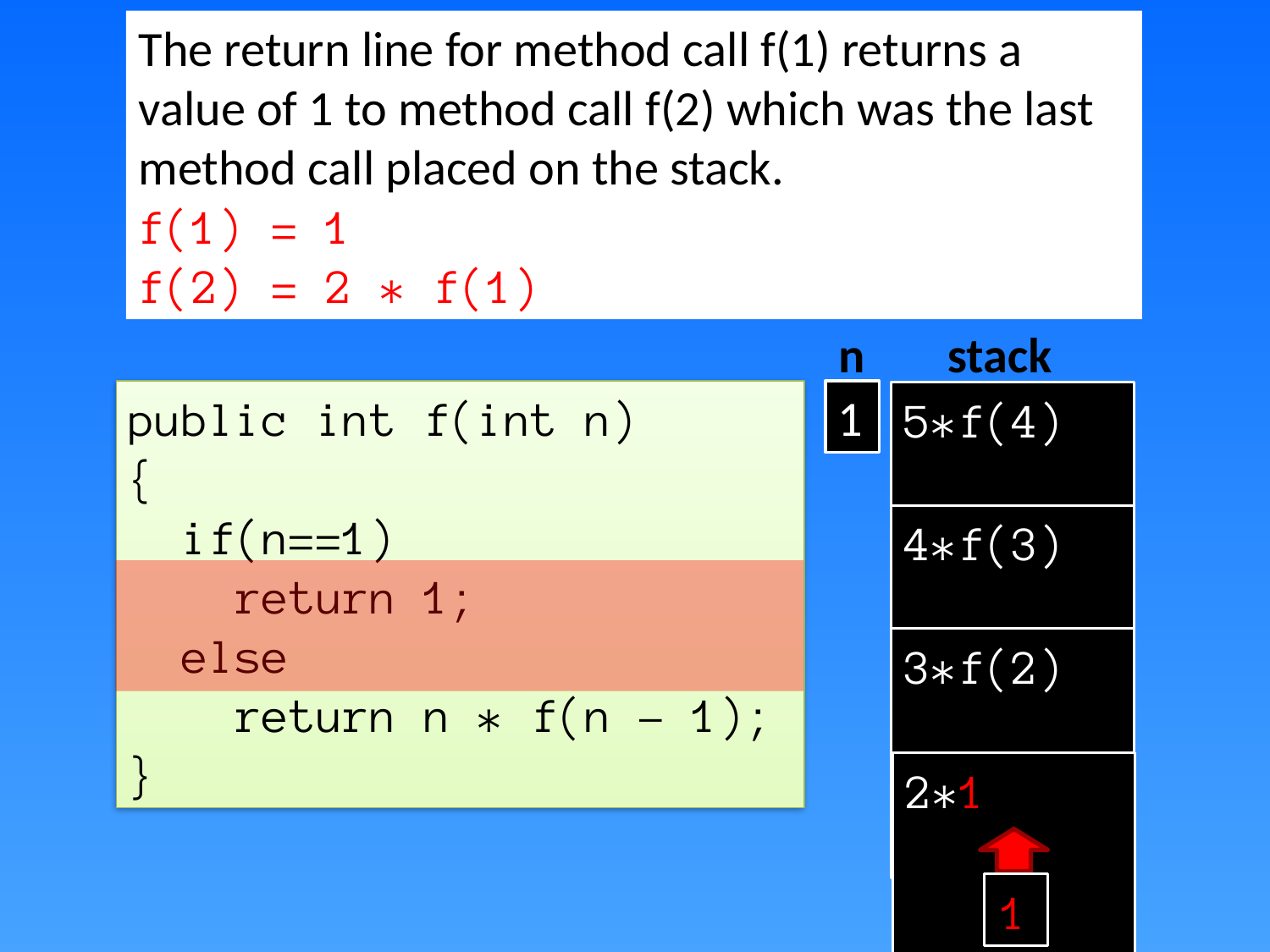

The return line for method call f(1) returns a value of 1 to method call f(2) which was the last method call placed on the stack.
f(1) = 1
f(2) = 2 * f(1)
n
stack
public int f(int n)
{
  if(n==1)
    return 1;
  else
    return n * f(n – 1);
}
1
5*f(4)
4*f(3)

3*f(2)
2*1

1